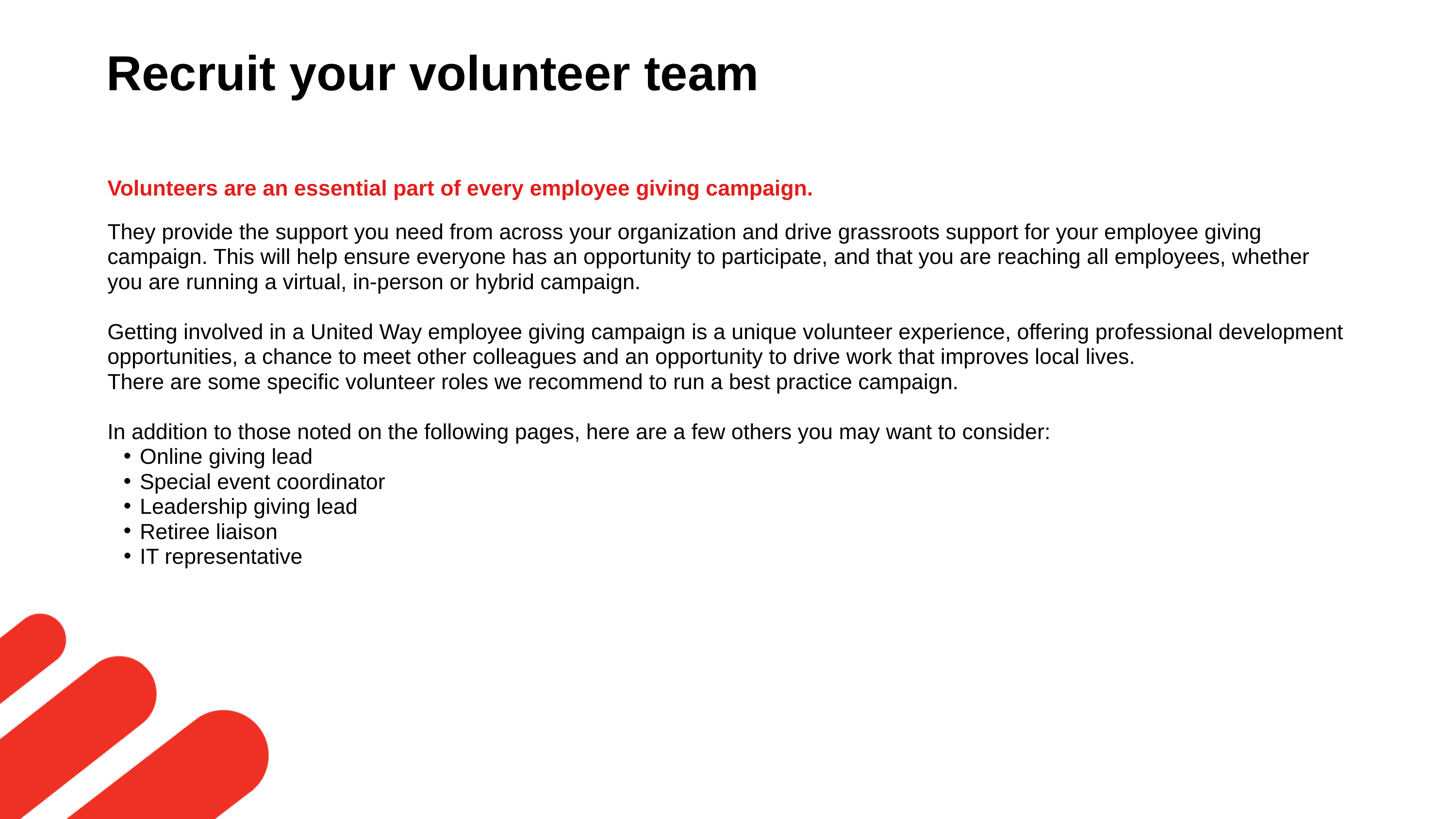

Recruit your volunteer team
Volunteers are an essential part of every employee giving campaign.

They provide the support you need from across your organization and drive grassroots support for your employee giving campaign. This will help ensure everyone has an opportunity to participate, and that you are reaching all employees, whether you are running a virtual, in-person or hybrid campaign.

Getting involved in a United Way employee giving campaign is a unique volunteer experience, offering professional development opportunities, a chance to meet other colleagues and an opportunity to drive work that improves local lives.
There are some specific volunteer roles we recommend to run a best practice campaign.

In addition to those noted on the following pages, here are a few others you may want to consider:
Online giving lead
Special event coordinator
Leadership giving lead
Retiree liaison
IT representative